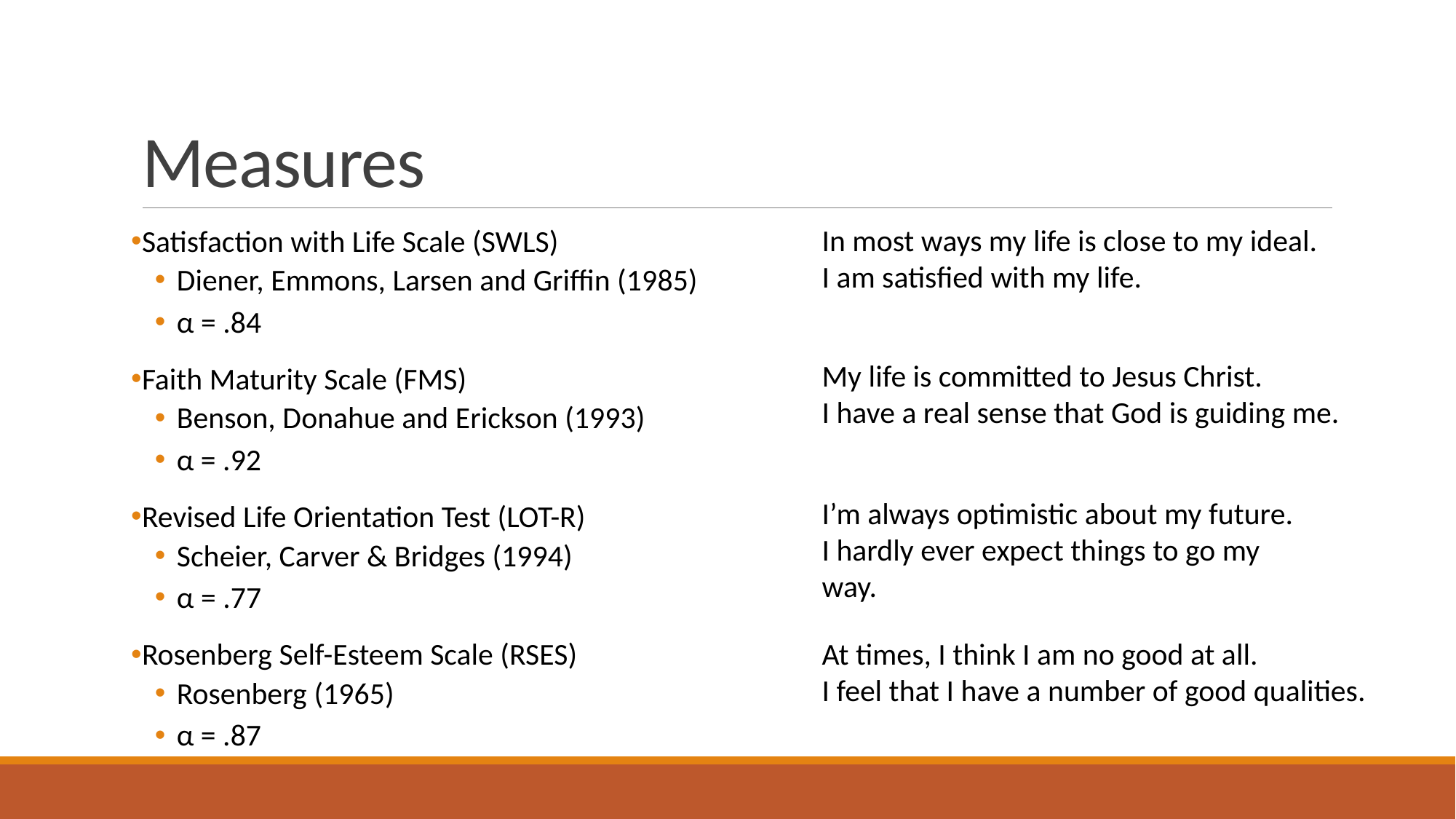

# Measures
In most ways my life is close to my ideal.
I am satisfied with my life.
Satisfaction with Life Scale (SWLS)
Diener, Emmons, Larsen and Griffin (1985)
α = .84
Faith Maturity Scale (FMS)
Benson, Donahue and Erickson (1993)
α = .92
Revised Life Orientation Test (LOT-R)
Scheier, Carver & Bridges (1994)
α = .77
Rosenberg Self-Esteem Scale (RSES)
Rosenberg (1965)
α = .87
My life is committed to Jesus Christ.
I have a real sense that God is guiding me.
I’m always optimistic about my future.
I hardly ever expect things to go my way.
At times, I think I am no good at all.
I feel that I have a number of good qualities.